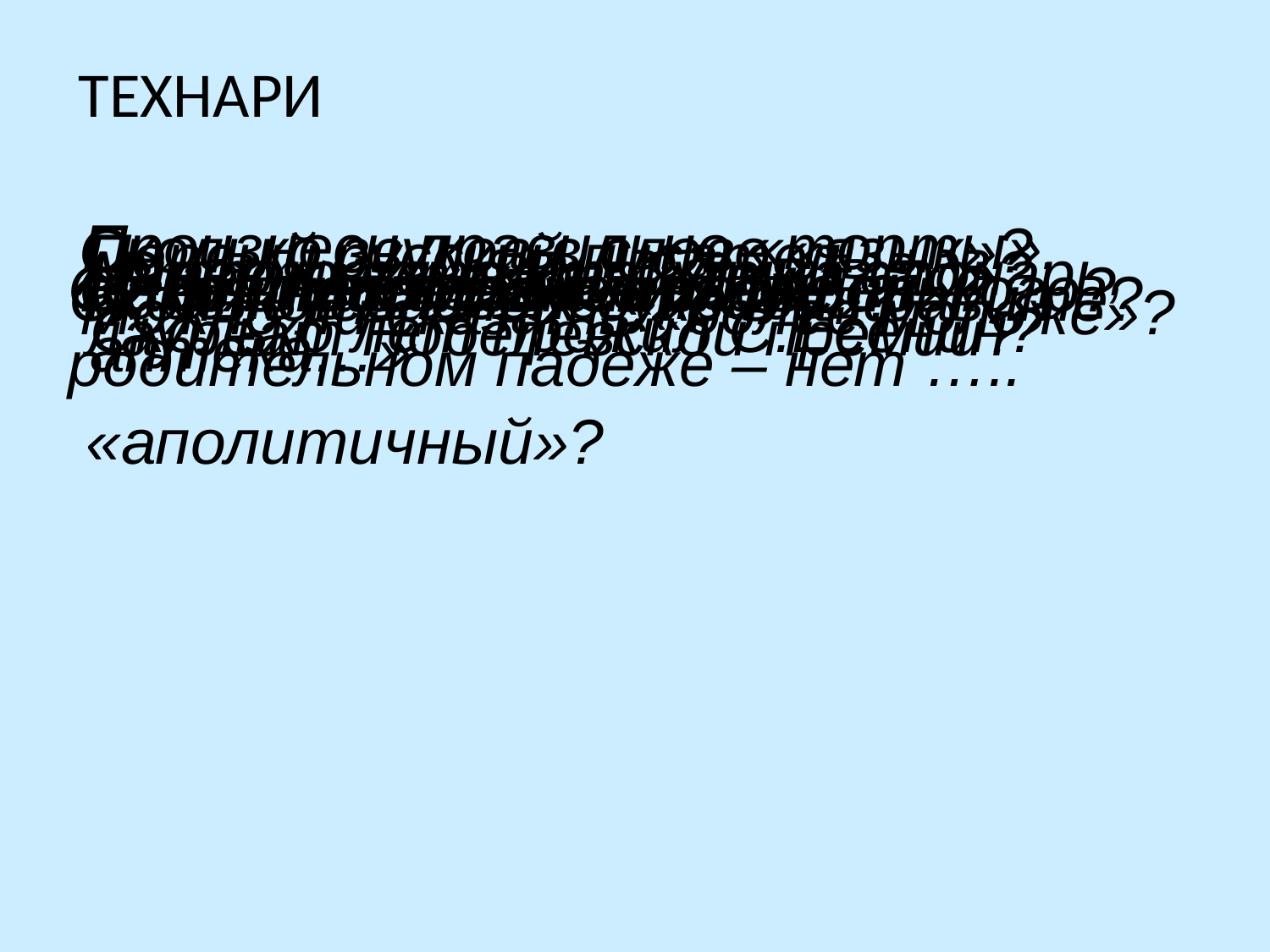

ТЕХНАРИ
Произнеси правильно «торты».
Сколько звуков в слове «язык»?
Первый русский писатель – лауреат Нобелевской премии?
Автор пьесы «Вишнёвый сад»?
Чьи строки «Ночь, улица, фонарь, аптека…»
Отрок – это кто?
Существительное носки в родительном падеже – нет …..
Настоящая фамилия М.Горького?
Какая приставка в слове
                                       «аполитичный»?
Синоним к слову «грядущий»?
Корень в глаголе «приду»?
Сколько гласных букв в алфавите?
Можно ли сказать «более моложе»?
Сколько лет прожил С.Есенин?